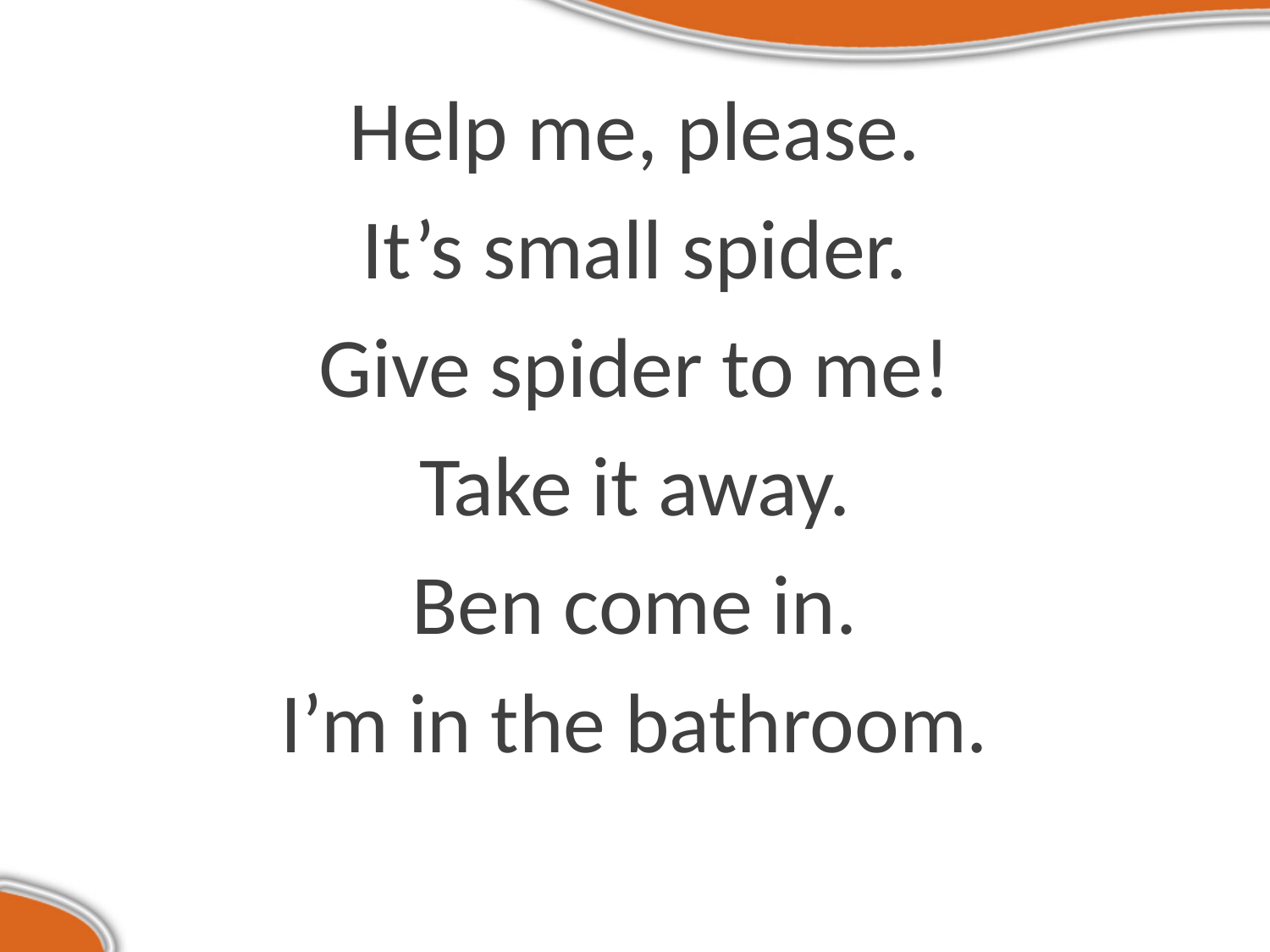

Help me, please.
It’s small spider.
Give spider to me!
Take it away.
Ben come in.
I’m in the bathroom.